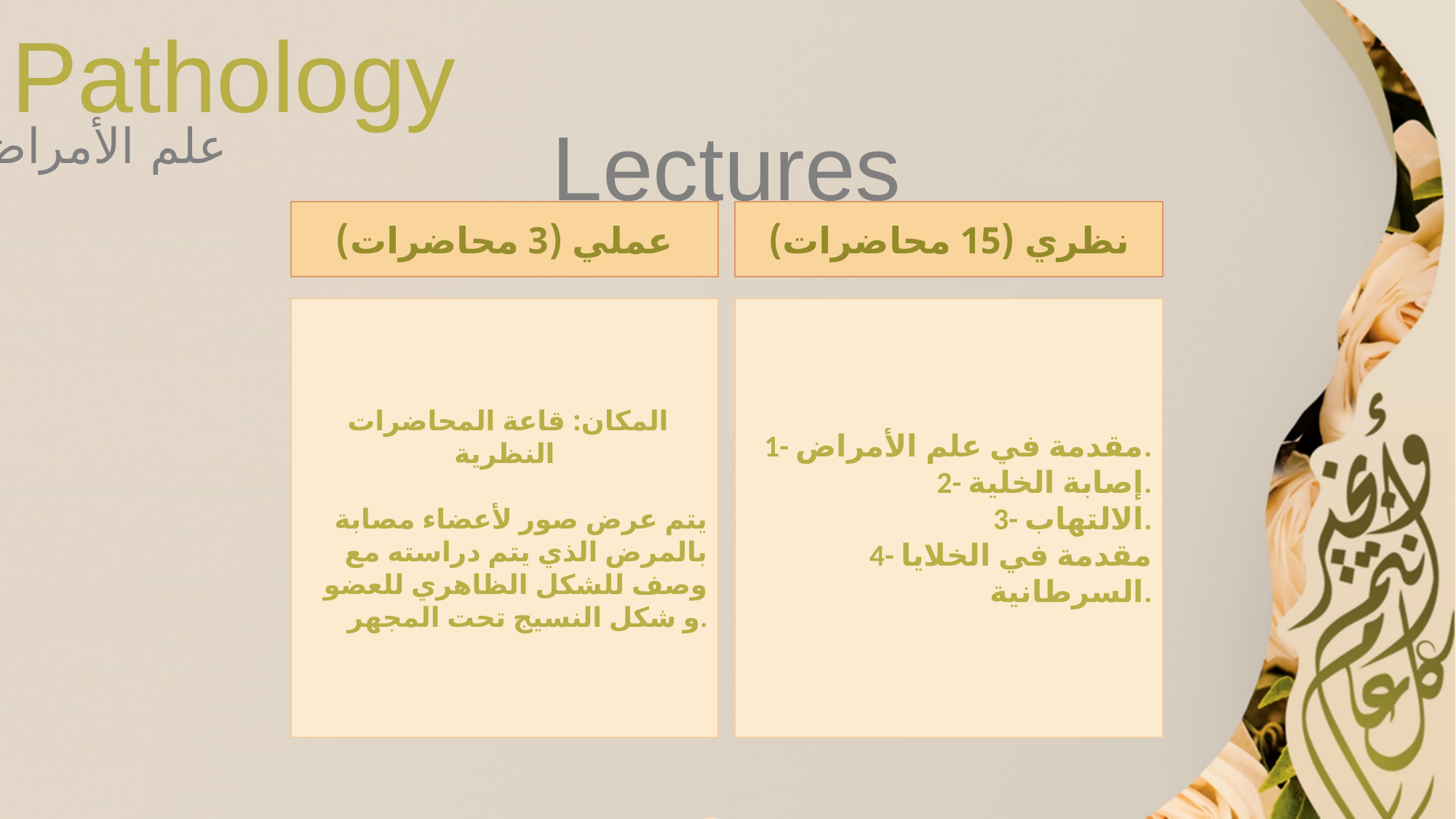

Pathology
Lectures
علم الأمراض
عملي (3 محاضرات)
نظري (15 محاضرات)
 المكان: قاعة المحاضرات النظرية

يتم عرض صور لأعضاء مصابة بالمرض الذي يتم دراسته مع وصف للشكل الظاهري للعضو و شكل النسيج تحت المجهر.
1- مقدمة في علم الأمراض.
2- إصابة الخلية.
3- الالتهاب.
4- مقدمة في الخلايا السرطانية.